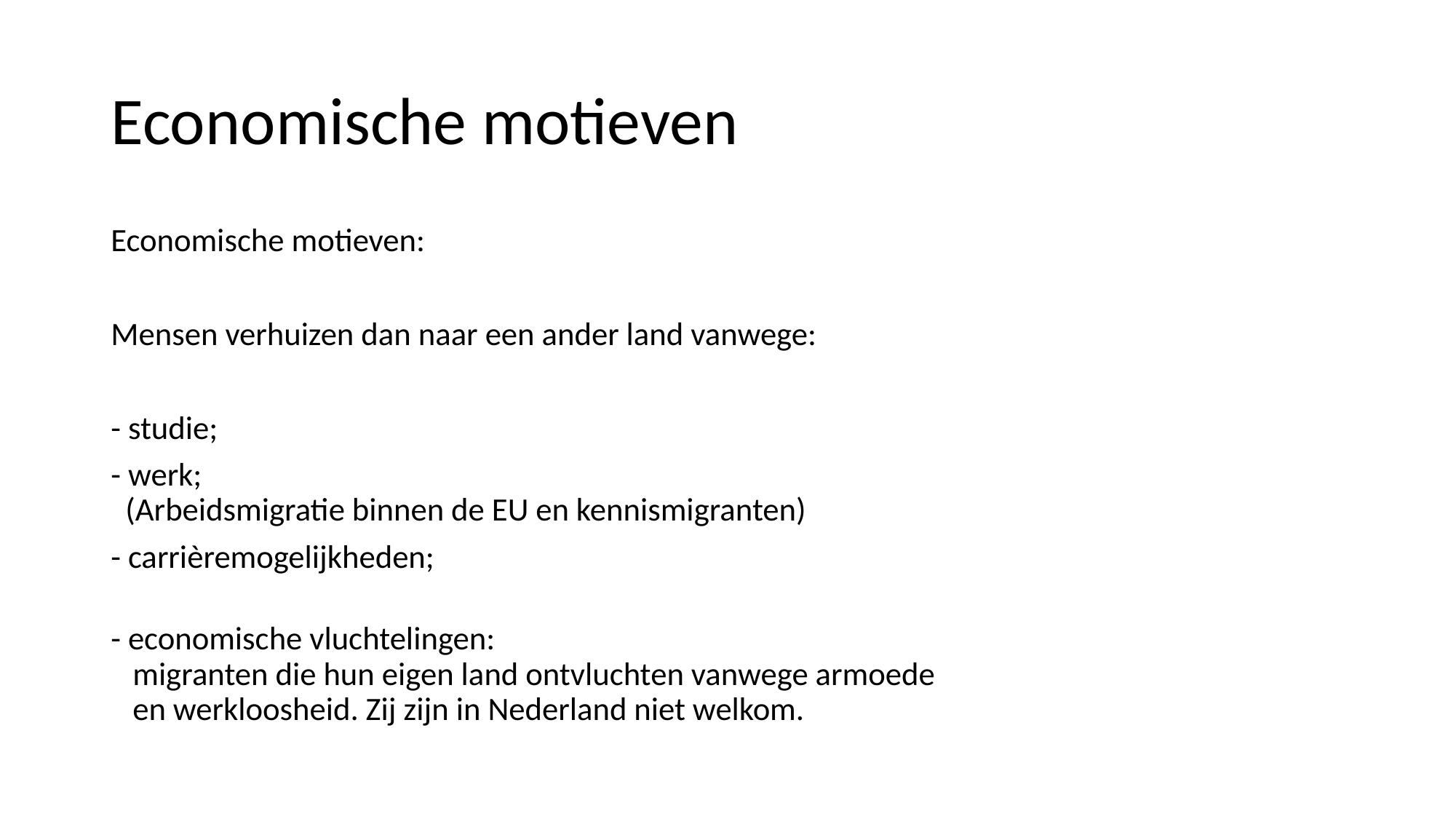

# Economische motieven
Economische motieven:

Mensen verhuizen dan naar een ander land vanwege:

- studie;
- werk;
  (Arbeidsmigratie binnen de EU en kennismigranten)
- carrièremogelijkheden;
- economische vluchtelingen:
   migranten die hun eigen land ontvluchten vanwege armoede
   en werkloosheid. Zij zijn in Nederland niet welkom.